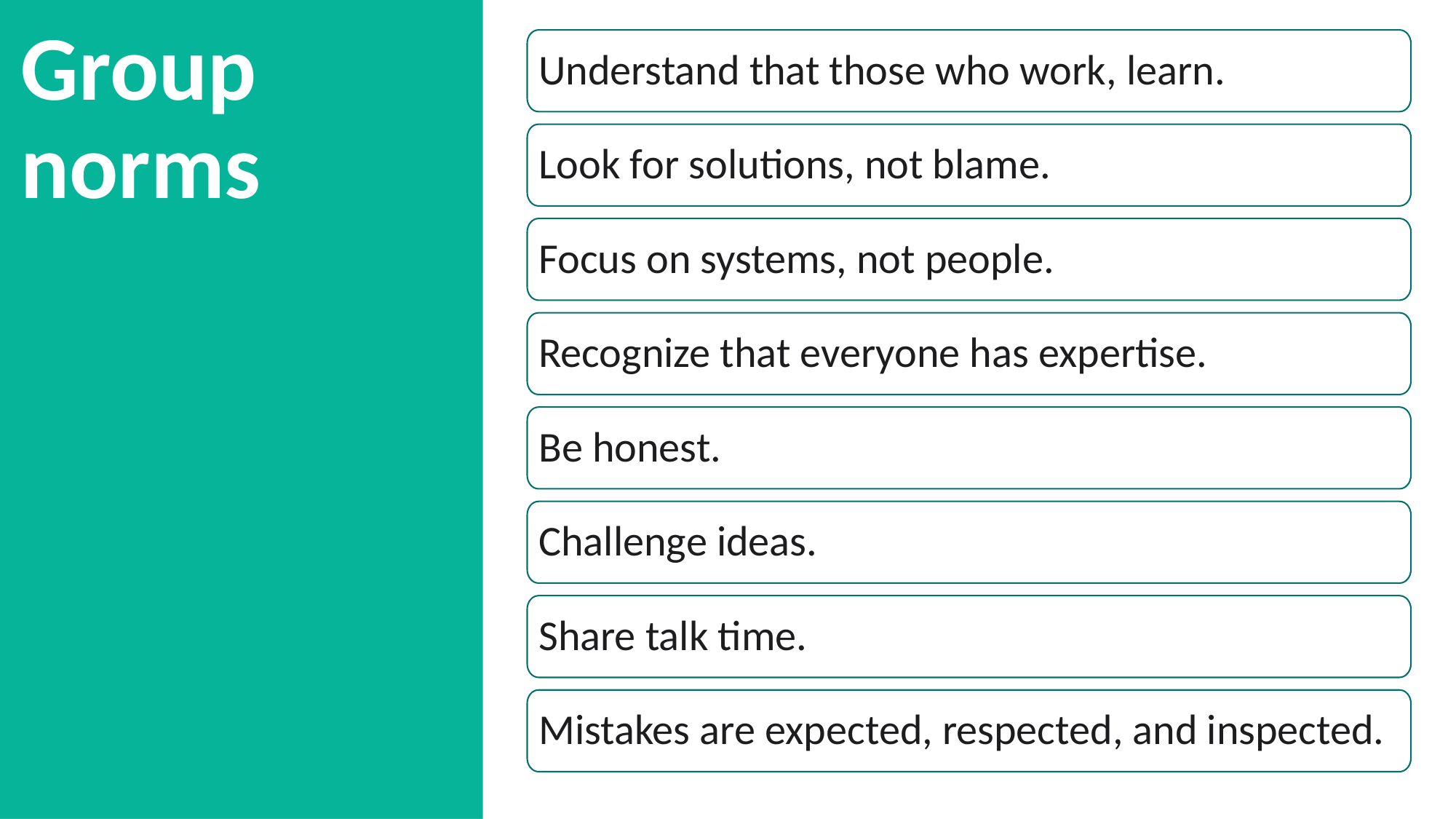

# Group norms
Understand that those who work, learn.
Look for solutions, not blame.
Focus on systems, not people.
Recognize that everyone has expertise.
Be honest.
Challenge ideas.
Share talk time.
Mistakes are expected, respected, and inspected.